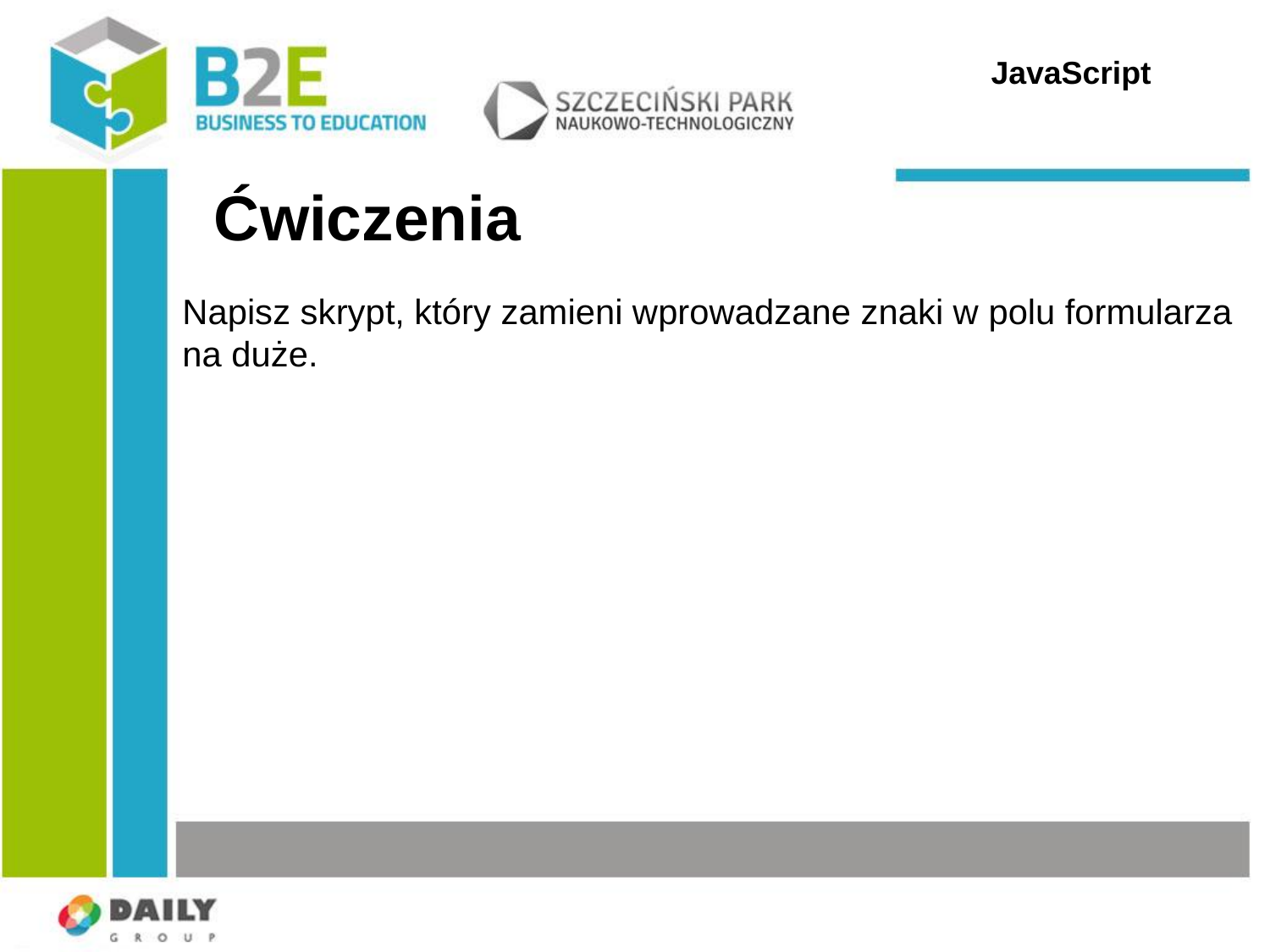

JavaScript
Ćwiczenia
Napisz skrypt, który zamieni wprowadzane znaki w polu formularza na duże.